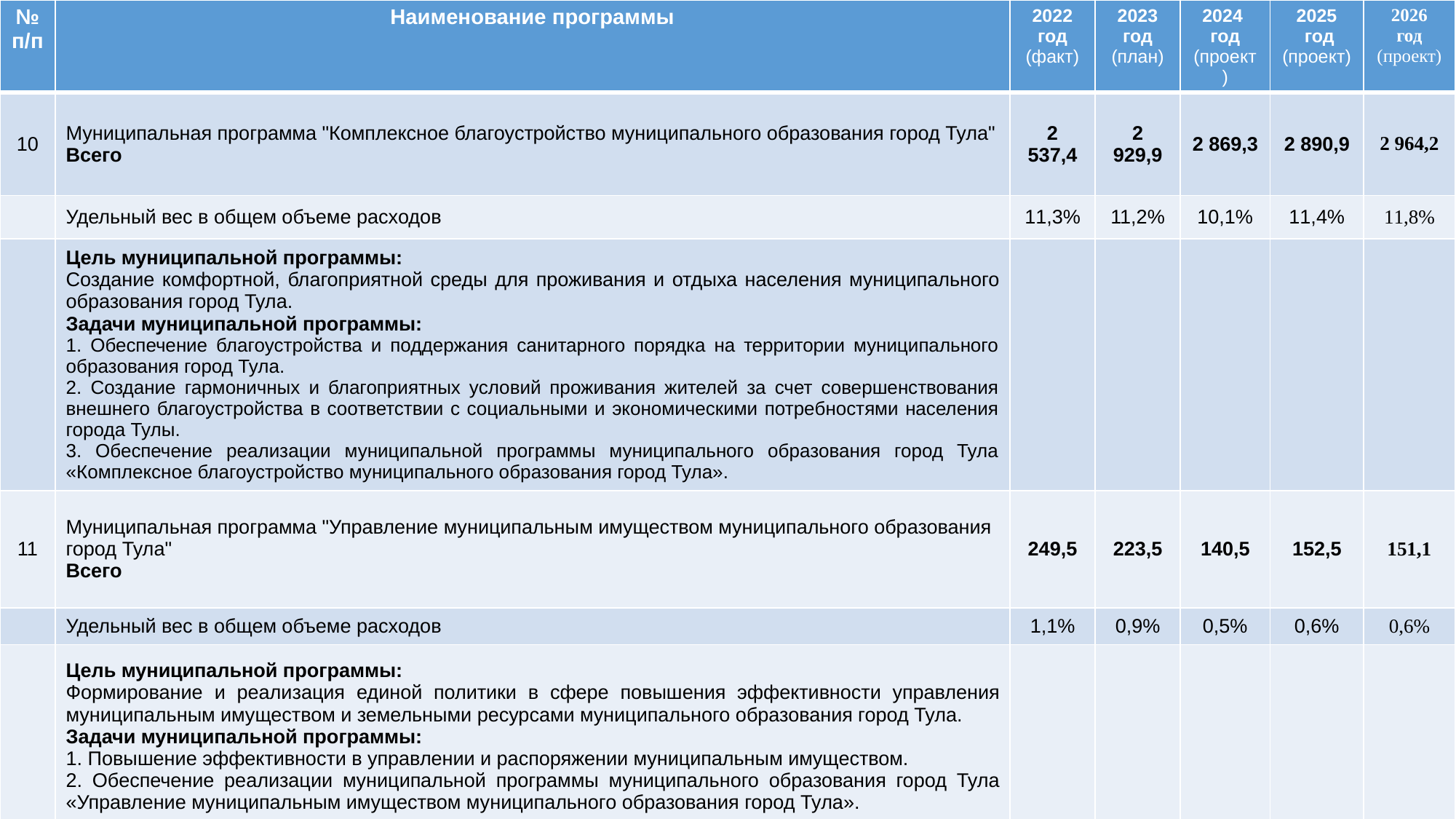

| № п/п | Наименование программы | 2022 год (факт) | 2023 год (план) | 2024 год (проект) | 2025 год (проект) | 2026 год (проект) |
| --- | --- | --- | --- | --- | --- | --- |
| 10 | Муниципальная программа "Комплексное благоустройство муниципального образования город Тула" Всего | 2 537,4 | 2 929,9 | 2 869,3 | 2 890,9 | 2 964,2 |
|  | Удельный вес в общем объеме расходов | 11,3% | 11,2% | 10,1% | 11,4% | 11,8% |
|  | Цель муниципальной программы: Создание комфортной, благоприятной среды для проживания и отдыха населения муниципального образования город Тула. Задачи муниципальной программы: 1. Обеспечение благоустройства и поддержания санитарного порядка на территории муниципального образования город Тула. 2. Создание гармоничных и благоприятных условий проживания жителей за счет совершенствования внешнего благоустройства в соответствии с социальными и экономическими потребностями населения города Тулы. 3. Обеспечение реализации муниципальной программы муниципального образования город Тула «Комплексное благоустройство муниципального образования город Тула». |  |  |  |  |  |
| 11 | Муниципальная программа "Управление муниципальным имуществом муниципального образования город Тула" Всего | 249,5 | 223,5 | 140,5 | 152,5 | 151,1 |
|  | Удельный вес в общем объеме расходов | 1,1% | 0,9% | 0,5% | 0,6% | 0,6% |
|  | Цель муниципальной программы: Формирование и реализация единой политики в сфере повышения эффективности управления муниципальным имуществом и земельными ресурсами муниципального образования город Тула. Задачи муниципальной программы: 1. Повышение эффективности в управлении и распоряжении муниципальным имуществом. 2. Обеспечение реализации муниципальной программы муниципального образования город Тула «Управление муниципальным имуществом муниципального образования город Тула». |  |  |  |  |  |